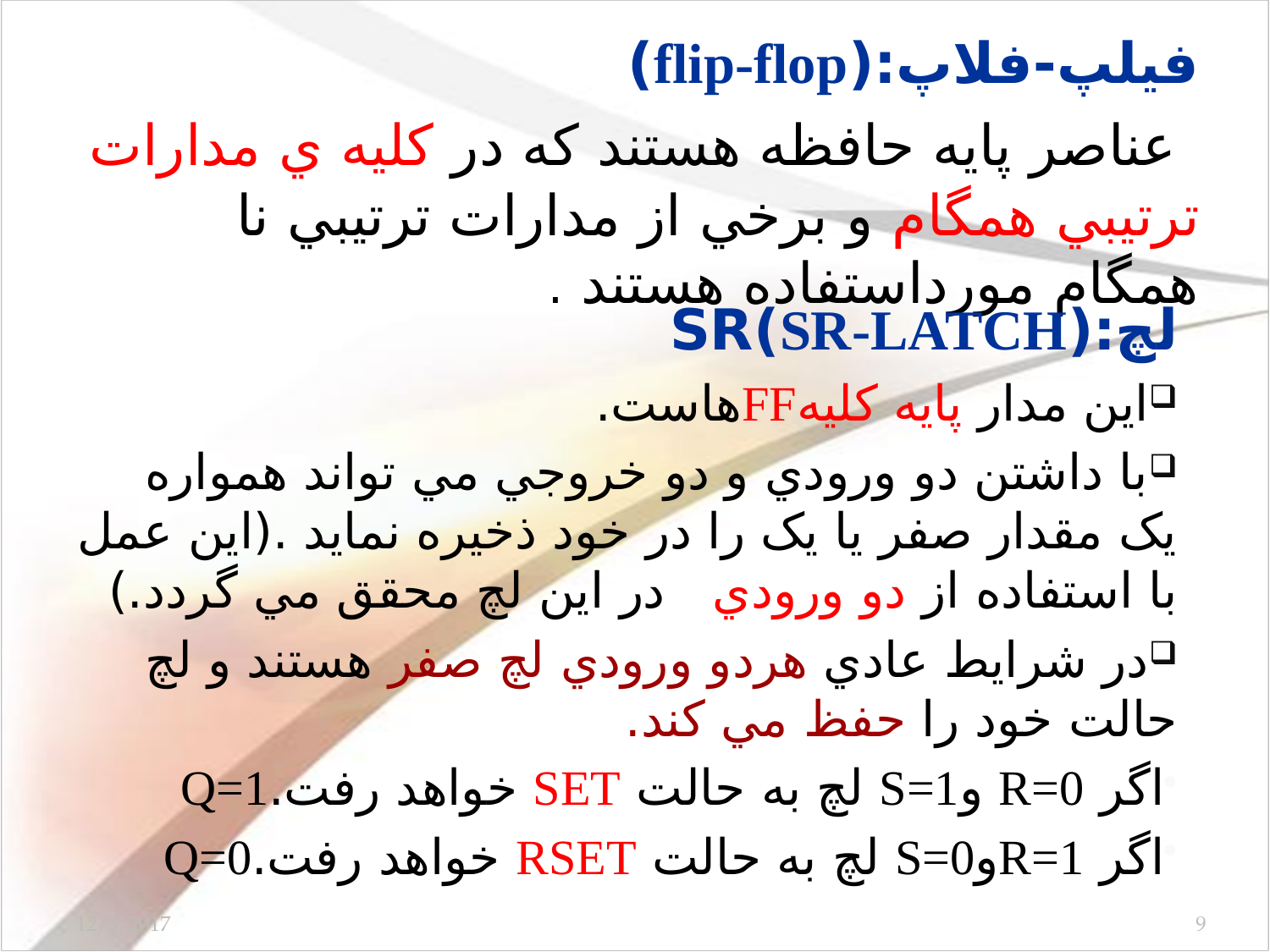

# فيلپ-فلاپ:(flip-flop) عناصر پايه حافظه هستند که در کليه ي مدارات ترتيبي همگام و برخي از مدارات ترتيبي نا همگام مورداستفاده هستند .
لچ:(SR-LATCH)SR
اين مدار پايه کليهFFهاست.
با داشتن دو ورودي و دو خروجي مي تواند همواره يک مقدار صفر يا يک را در خود ذخيره نمايد .(اين عمل با استفاده از دو ورودي   در اين لچ محقق مي گردد.)
در شرايط عادي هردو ورودي لچ صفر هستند و لچ حالت خود را حفظ مي کند.
اگر R=0 وS=1 لچ به حالت SET خواهد رفت.Q=1
اگر R=1وS=0 لچ به حالت RSET خواهد رفت.Q=0
12/3/2017
9